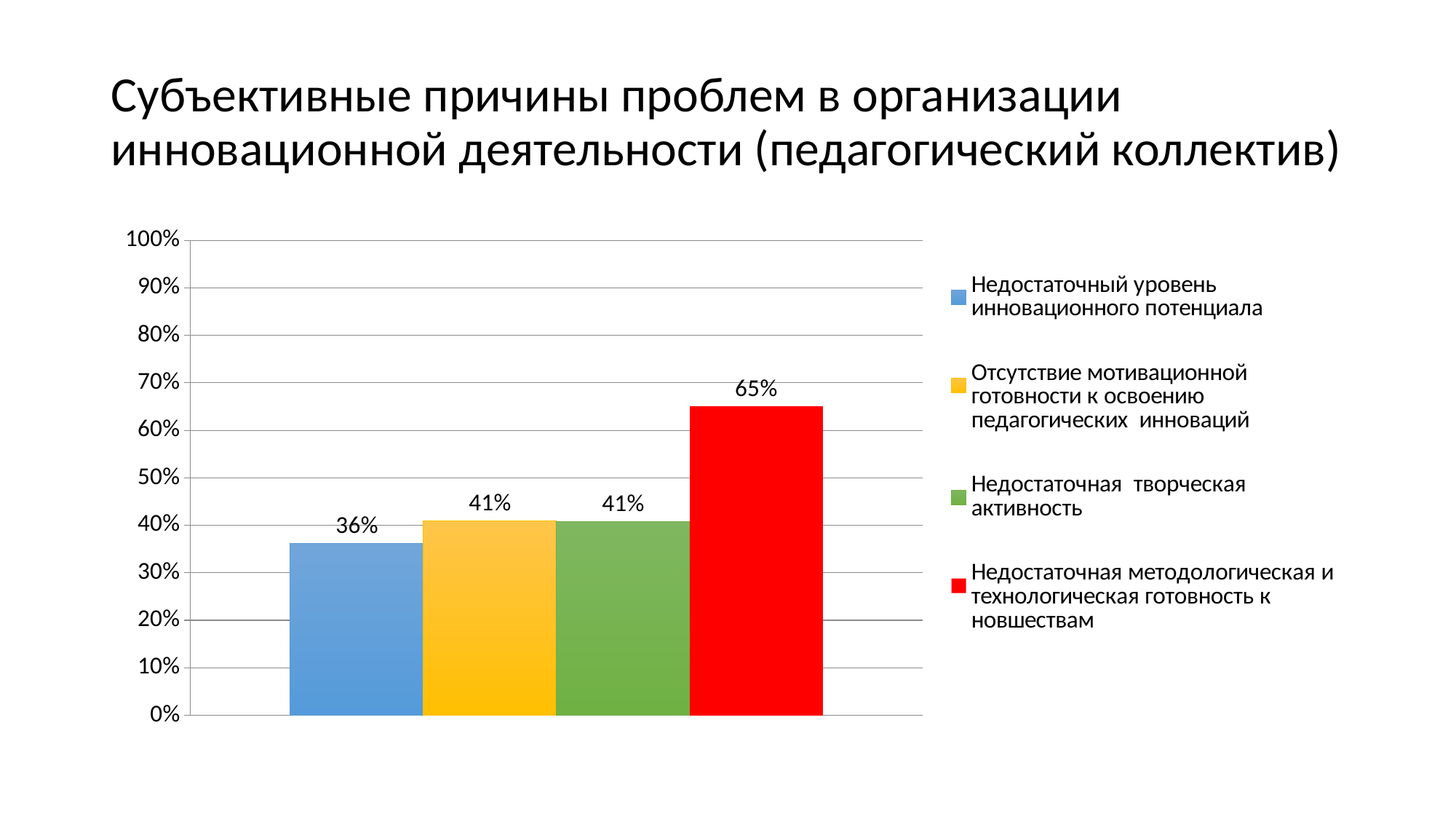

# Субъективные причины проблем в организации инновационной деятельности (педагогический коллектив)

### Chart

| Category | Недостаточный уровень инновационного потенциала | Отсутствие мотивационной готовности к освоению педагогических  инноваций | Недостаточная  творческая активность | Недостаточная методологическая и технологическая готовность к новшествам |
|---|---|---|---|---|